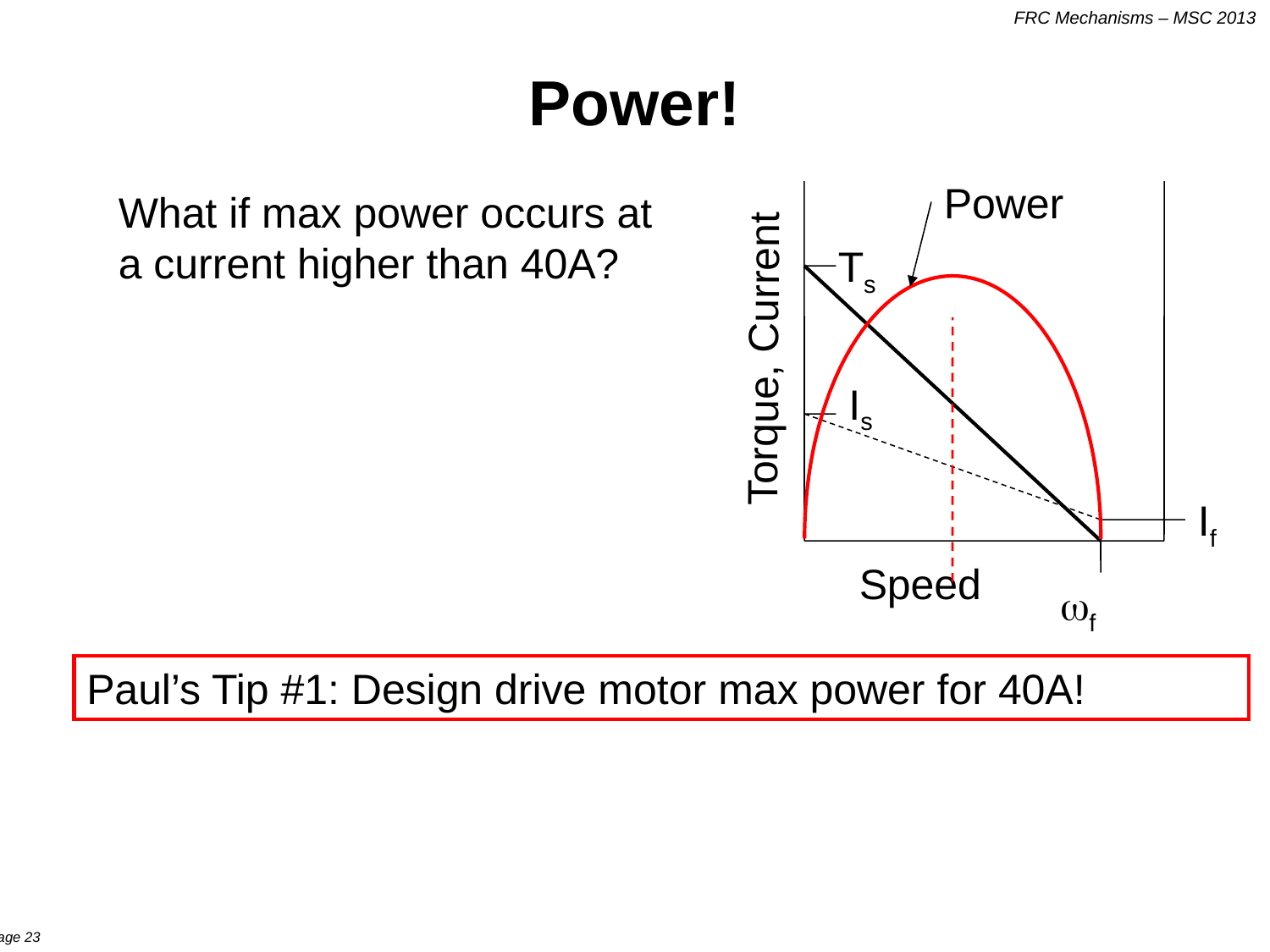

# Power!
Power

Ts

Torque, Current
Is

If

Speed
ωf
What if max power occurs at a current higher than 40A?

Paul’s Tip #1: Design drive motor max power for 40A!